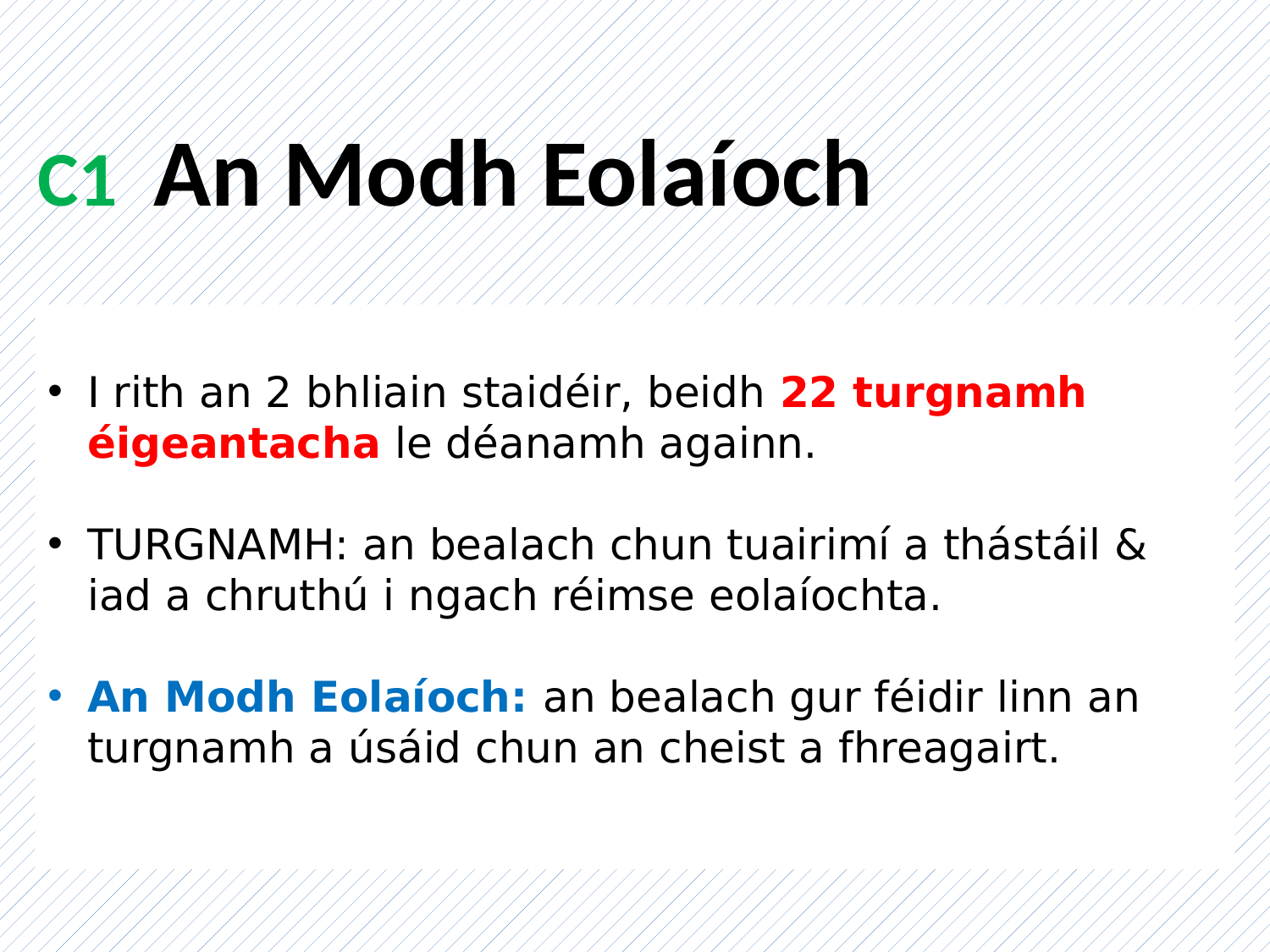

# C1  An Modh Eolaíoch
I rith an 2 bhliain staidéir, beidh 22 turgnamh éigeantacha le déanamh againn.

TURGNAMH: an bealach chun tuairimí a thástáil & iad a chruthú i ngach réimse eolaíochta.

An Modh Eolaíoch: an bealach gur féidir linn an turgnamh a úsáid chun an cheist a fhreagairt.